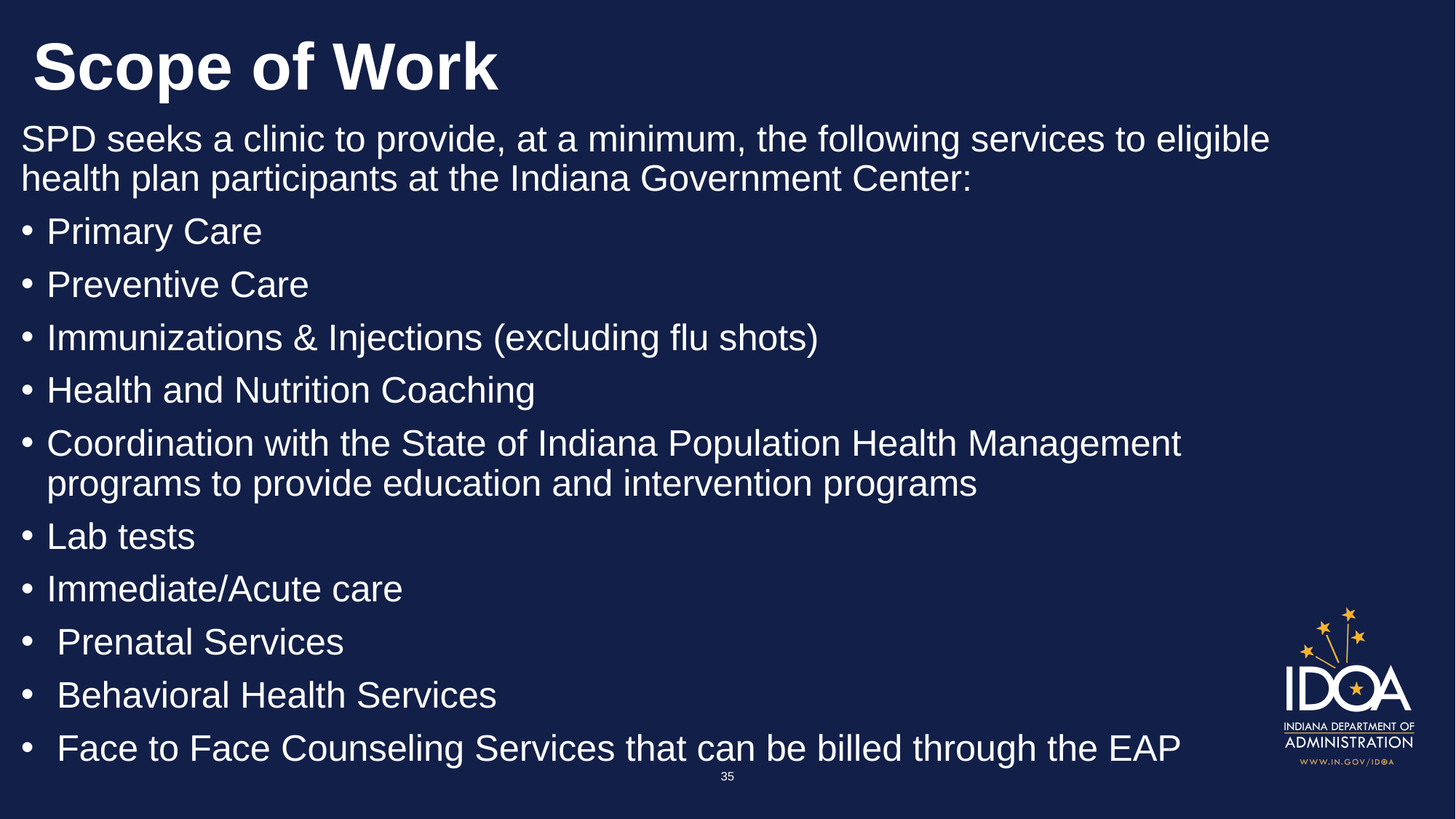

# Scope of Work
SPD seeks a clinic to provide, at a minimum, the following services to eligible health plan participants at the Indiana Government Center:
Primary Care
Preventive Care
Immunizations & Injections (excluding flu shots)
Health and Nutrition Coaching
Coordination with the State of Indiana Population Health Management programs to provide education and intervention programs
Lab tests
Immediate/Acute care
 Prenatal Services
 Behavioral Health Services
 Face to Face Counseling Services that can be billed through the EAP
35